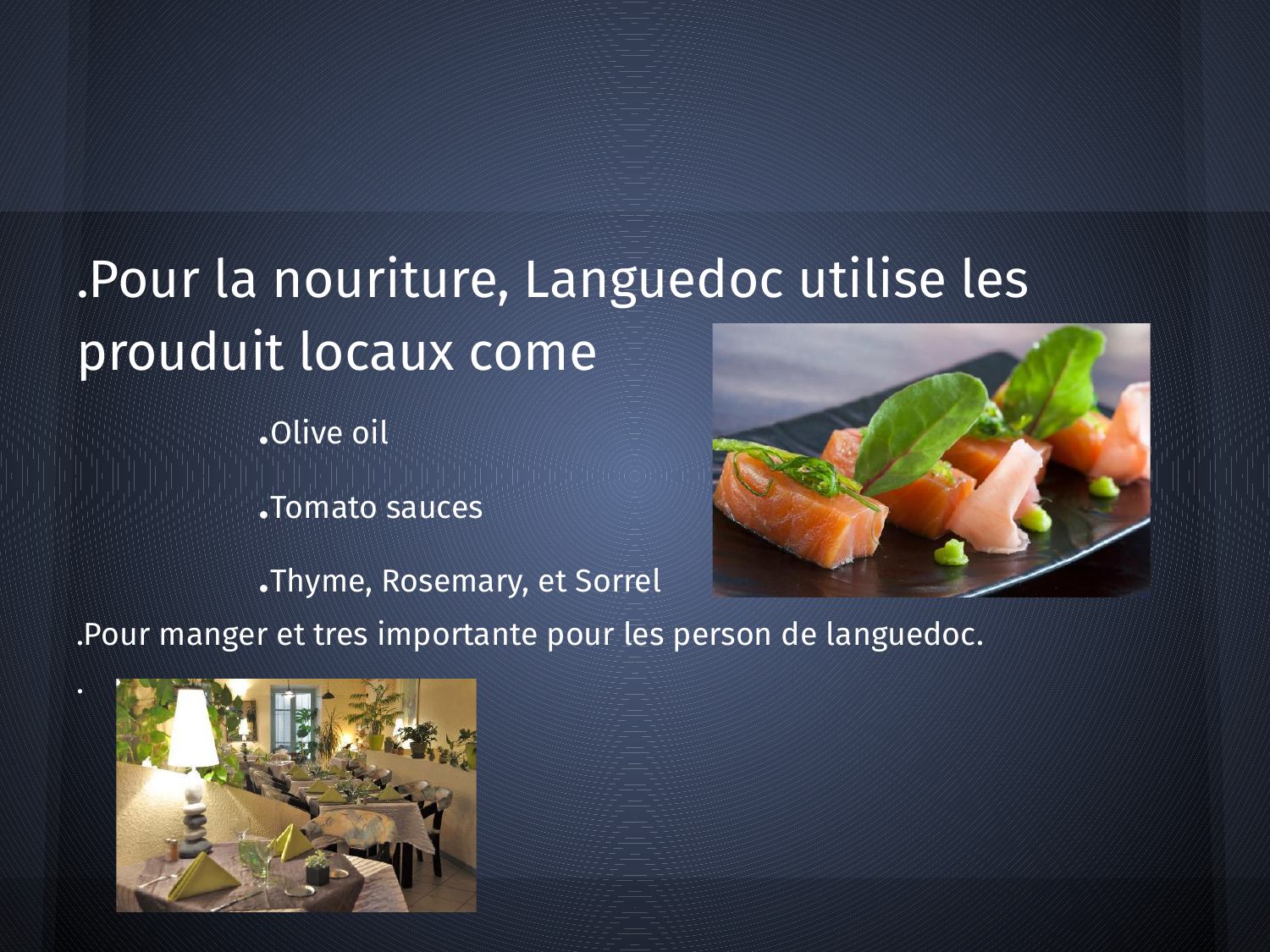

#
.Pour la nouriture, Languedoc utilise les prouduit locaux come
             .Olive oil
             .Tomato sauces
             .Thyme, Rosemary, et Sorrel
.Pour manger et tres importante pour les person de languedoc.
.